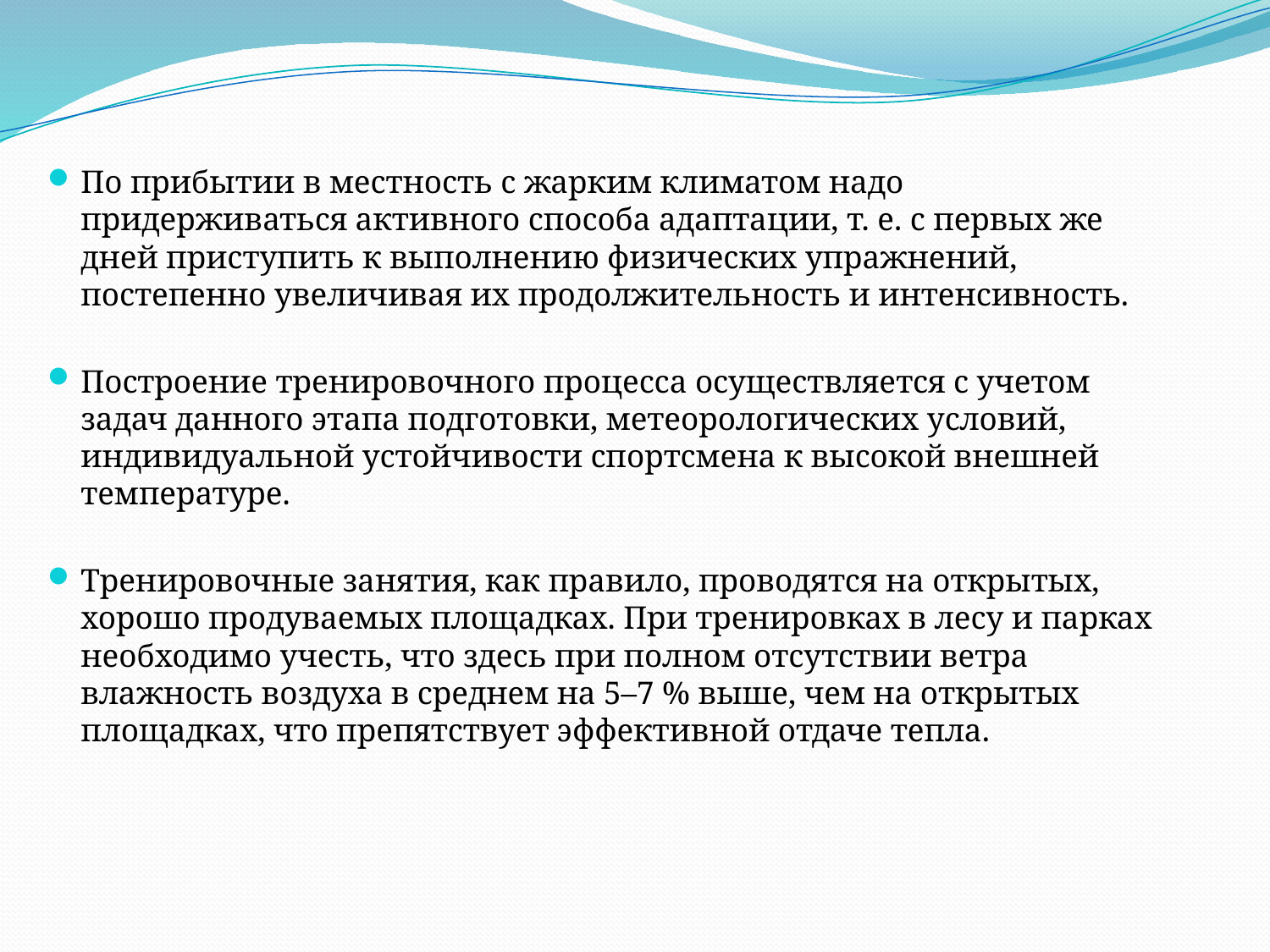

По прибытии в местность с жарким климатом надо придерживаться активного способа адаптации, т. е. с первых же дней приступить к выполнению физических упражнений, постепенно увеличивая их продолжительность и интенсивность.

Построение тренировочного процесса осуществляется с учетом задач данного этапа подготовки, метеорологических условий, индивидуальной устойчивости спортсмена к высокой внешней температуре.

Тренировочные занятия, как правило, проводятся на открытых, хорошо продуваемых площадках. При тренировках в лесу и парках необходимо учесть, что здесь при полном отсутствии ветра влажность воздуха в среднем на 5–7 % выше, чем на открытых площадках, что препятствует эффективной отдаче тепла.